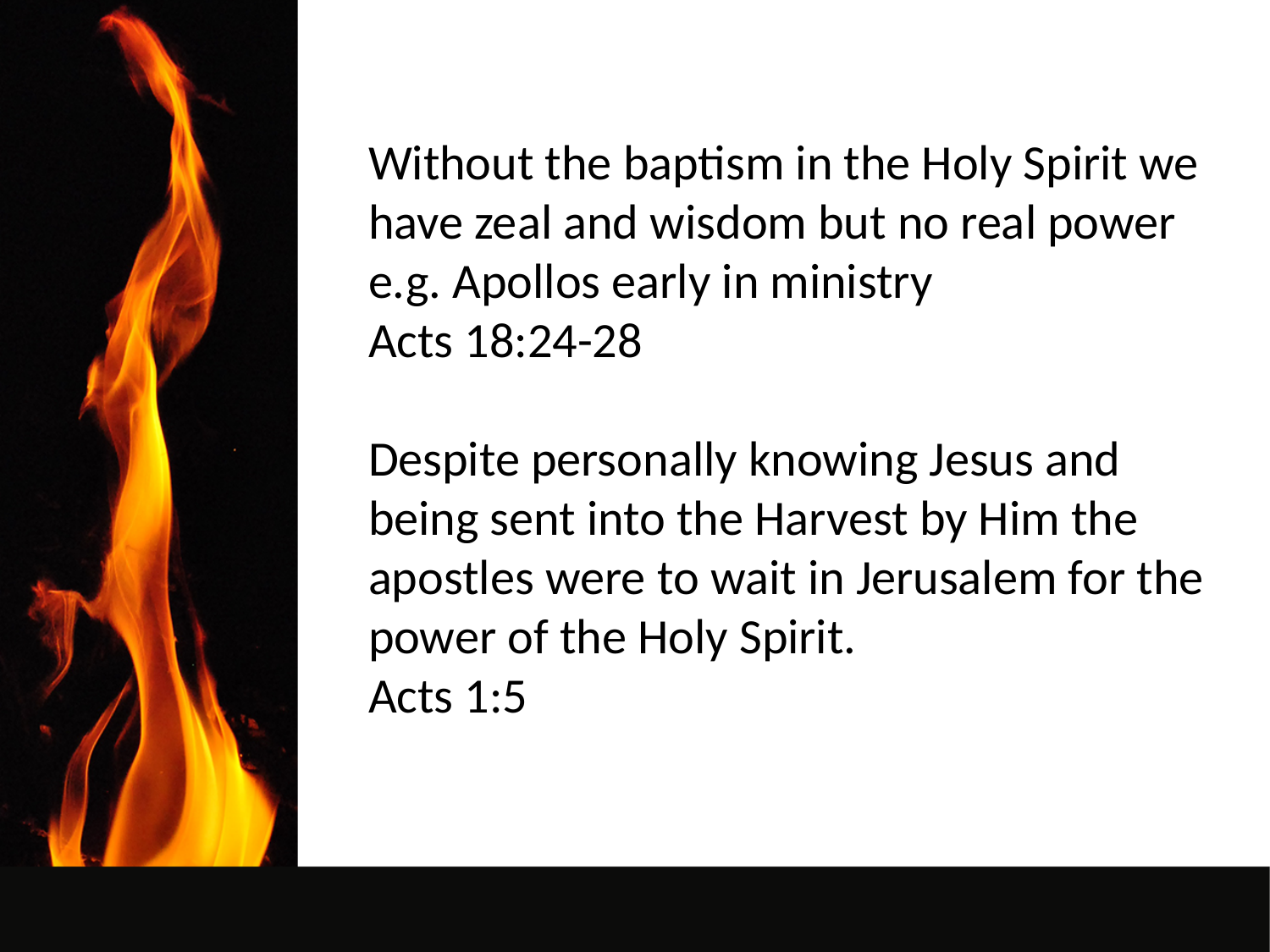

Without the baptism in the Holy Spirit we have zeal and wisdom but no real power e.g. Apollos early in ministry
Acts 18:24-28
Despite personally knowing Jesus and being sent into the Harvest by Him the apostles were to wait in Jerusalem for the power of the Holy Spirit.
Acts 1:5